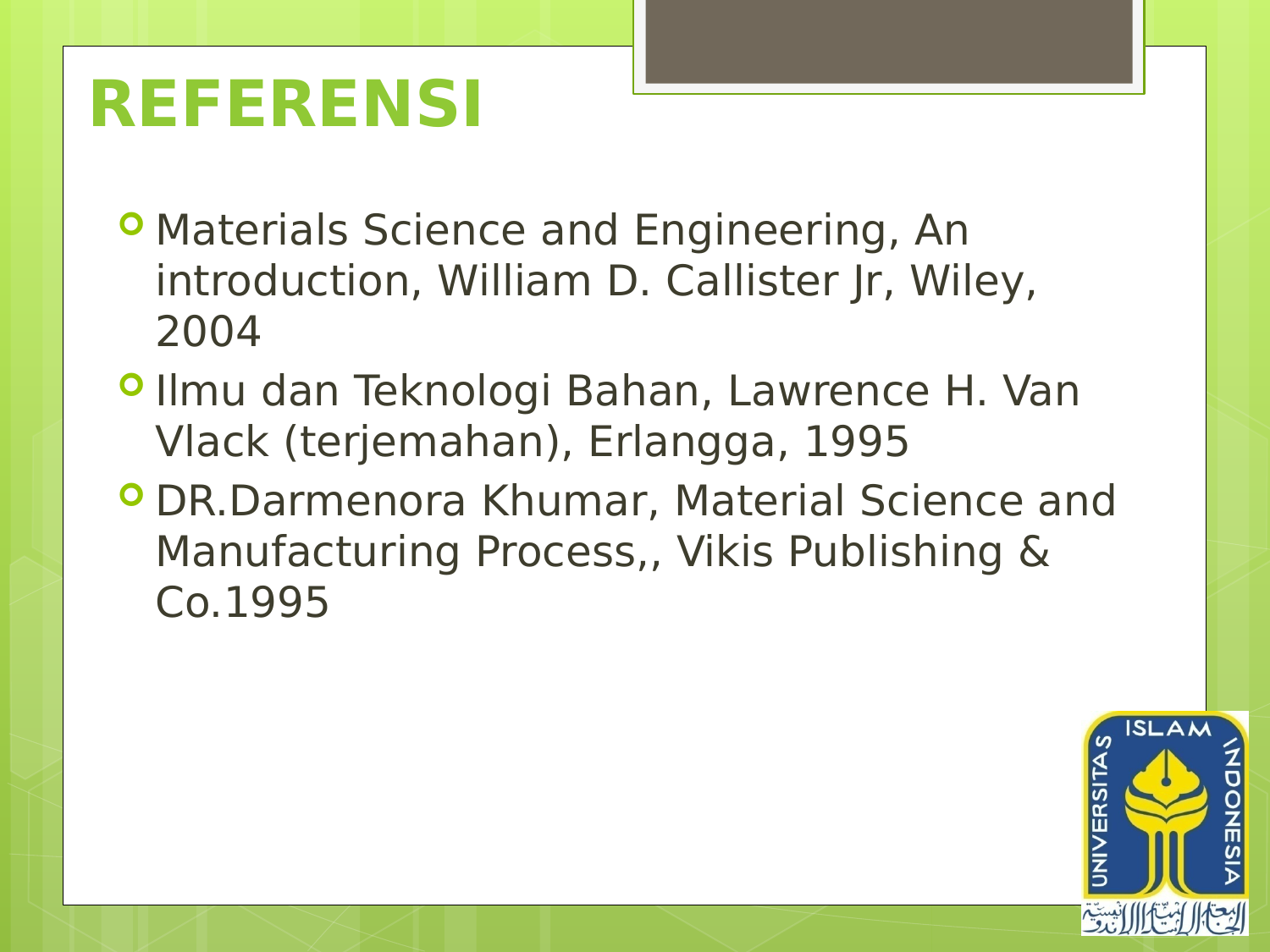

# REFERENSI
Materials Science and Engineering, An introduction, William D. Callister Jr, Wiley, 2004
Ilmu dan Teknologi Bahan, Lawrence H. Van Vlack (terjemahan), Erlangga, 1995
DR.Darmenora Khumar, Material Science and Manufacturing Process,, Vikis Publishing & Co.1995